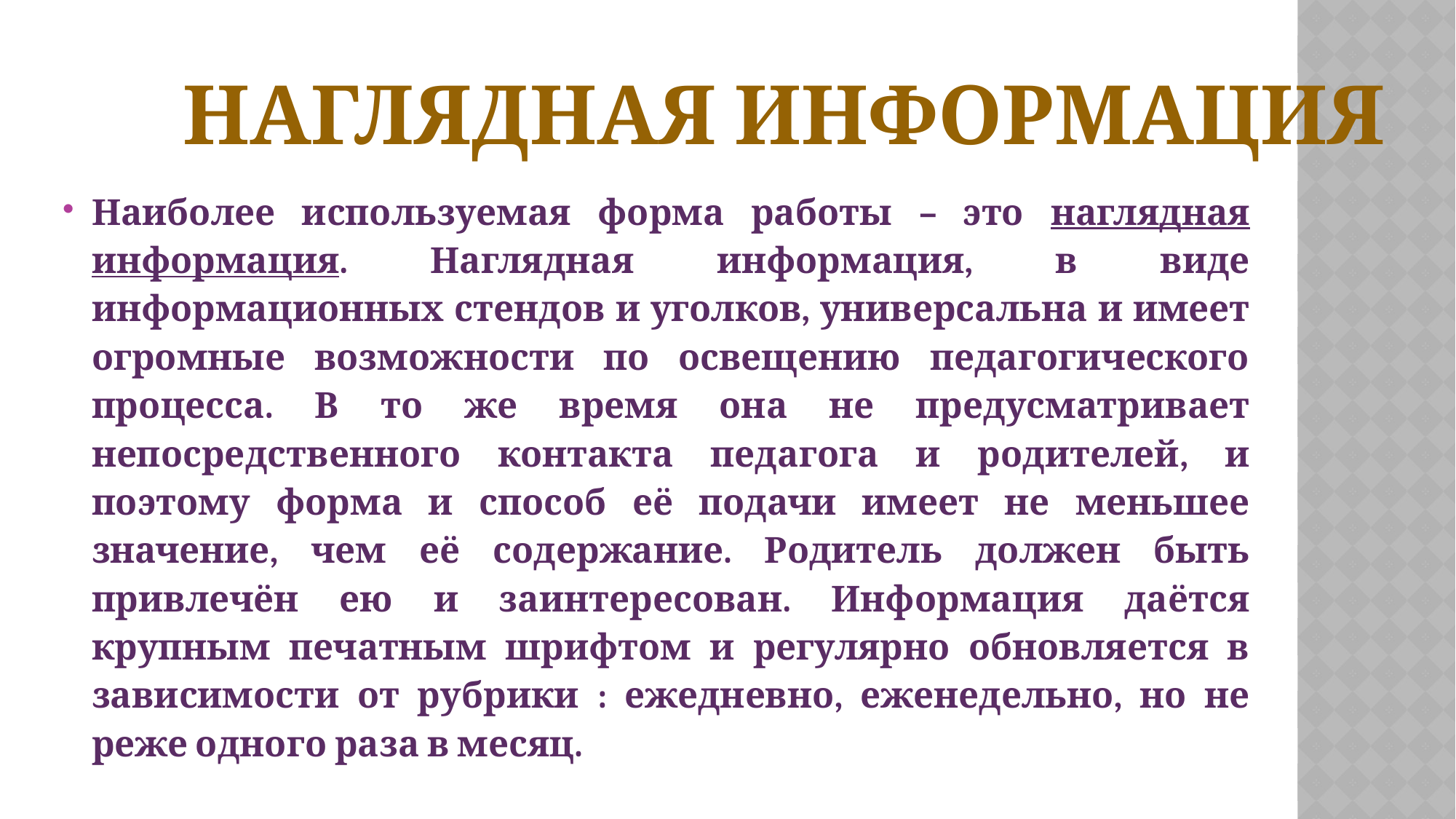

# Наглядная информация
Наиболее используемая форма работы – это наглядная информация. Наглядная информация, в виде информационных стендов и уголков, универсальна и имеет огромные возможности по освещению педагогического процесса. В то же время она не предусматривает непосредственного контакта педагога и родителей, и поэтому форма и способ её подачи имеет не меньшее значение, чем её содержание. Родитель должен быть привлечён ею и заинтересован. Информация даётся крупным печатным шрифтом и регулярно обновляется в зависимости от рубрики : ежедневно, еженедельно, но не реже одного раза в месяц.